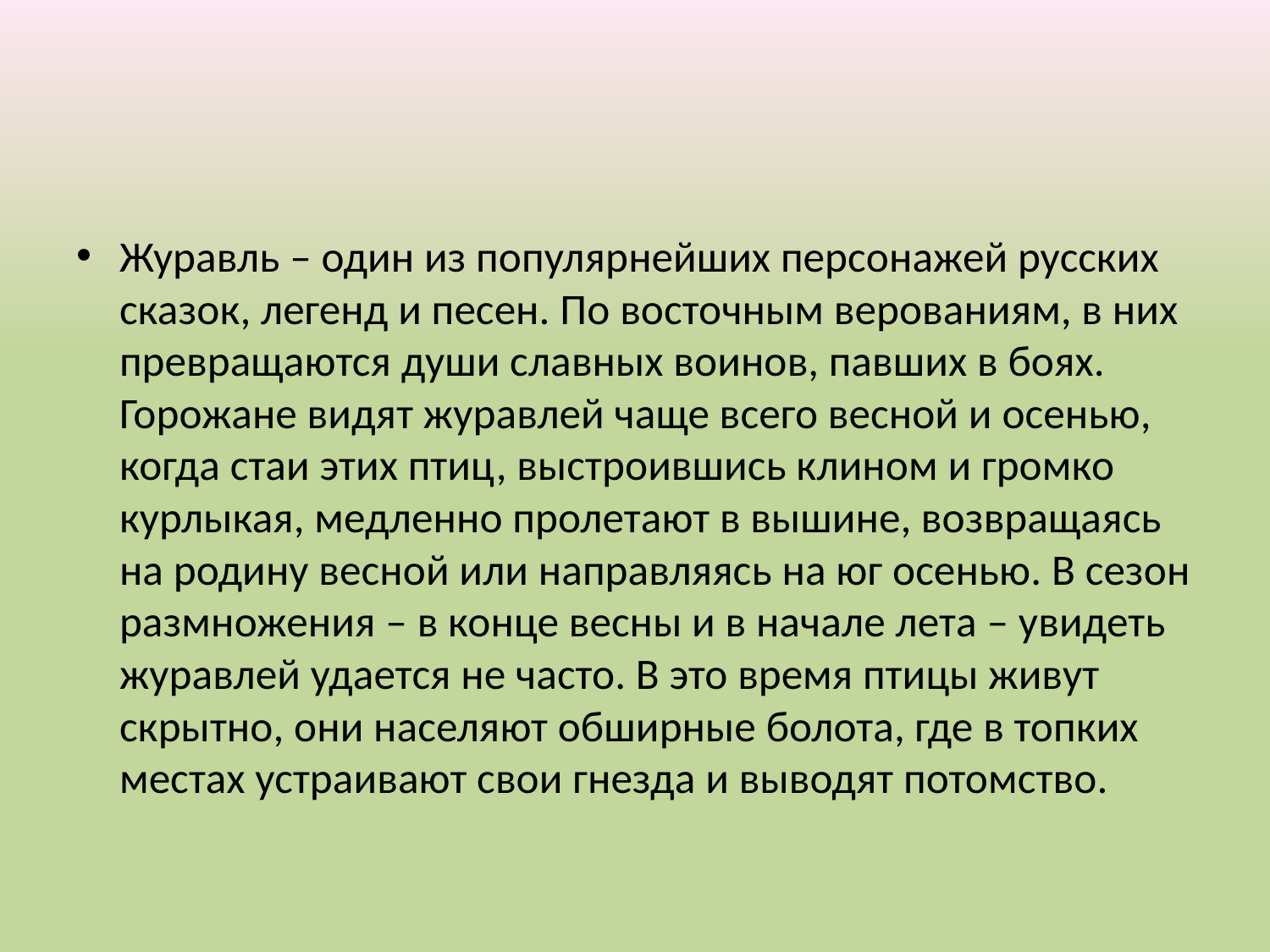

#
Журавль – один из популярнейших персонажей русских сказок, легенд и песен. По восточным верованиям, в них превращаются души славных воинов, павших в боях. Горожане видят журавлей чаще всего весной и осенью, когда стаи этих птиц, выстроившись клином и громко курлыкая, медленно пролетают в вышине, возвращаясь на родину весной или направляясь на юг осенью. В сезон размножения – в конце весны и в начале лета – увидеть журавлей удается не часто. В это время птицы живут скрытно, они населяют обширные болота, где в топких местах устраивают свои гнезда и выводят потомство.